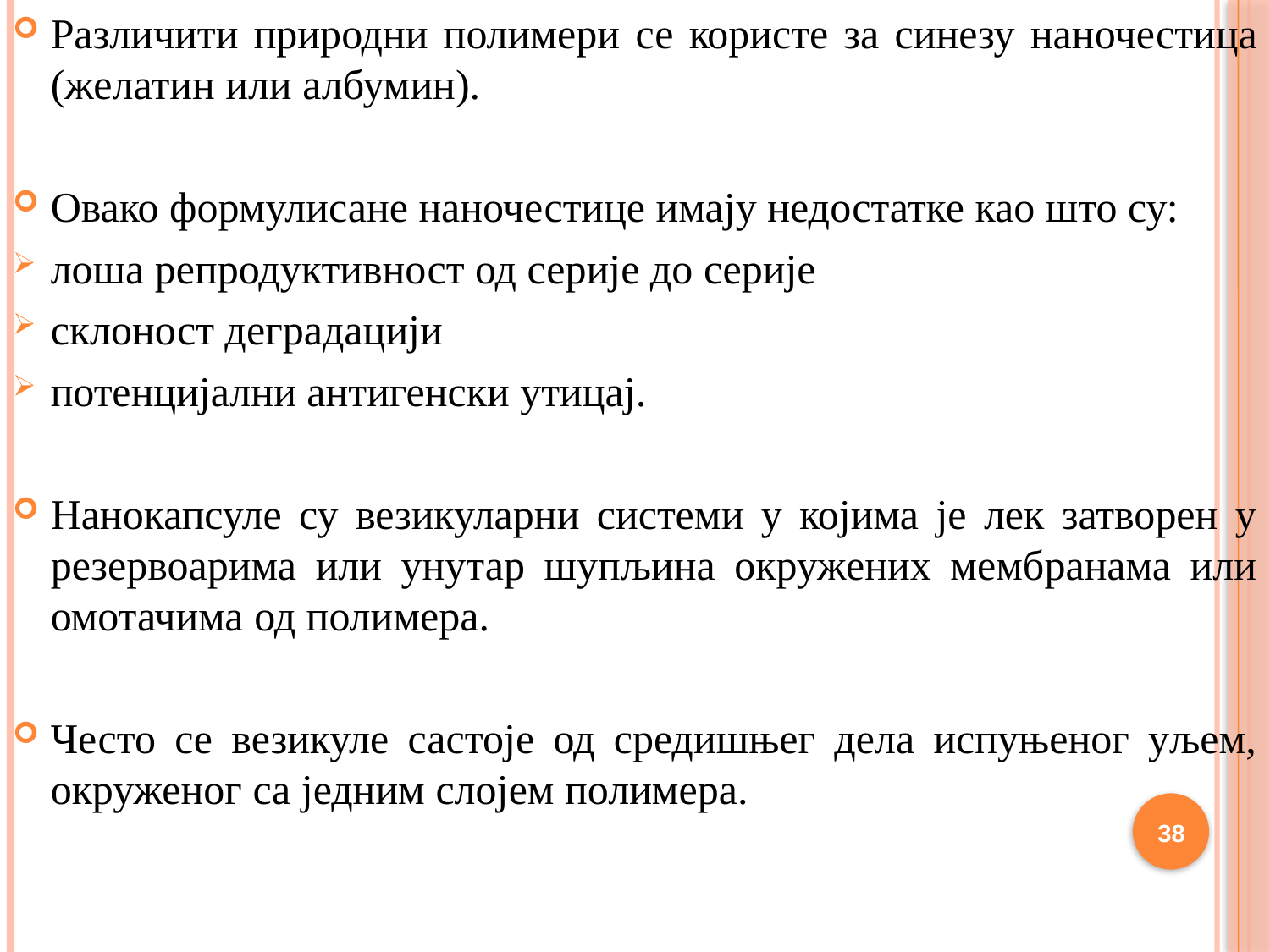

Различити природни полимери се користе за синезу наночестица (желатин или албумин).

Овако формулисане наночестице имају недостатке као што су:
лоша репродуктивност од серије до серије
склоност деградацији
потенцијални антигенски утицај.

Нанокапсуле су везикуларни системи у којима је лек затворен у резервоарима или унутар шупљина окружених мембранама или омотачима од полимера.

Често се везикуле састоје од средишњег дела испуњеног уљем, окруженог са једним слојем полимера.

38